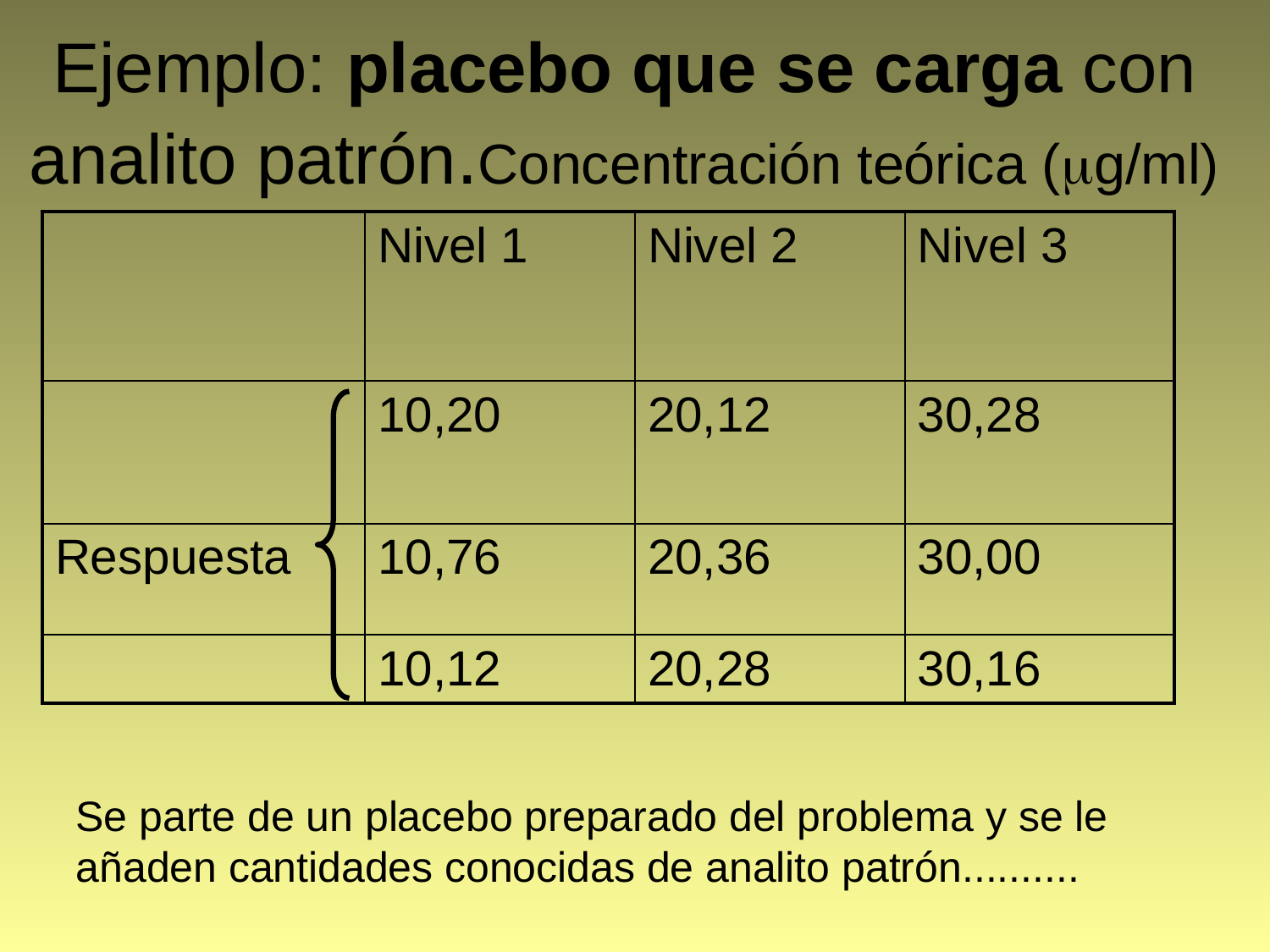

# Ejemplo: placebo que se carga con analito patrón.Concentración teórica (μg/ml)
|  | Nivel 1 | Nivel 2 | Nivel 3 |
| --- | --- | --- | --- |
|  | 10,20 | 20,12 | 30,28 |
| Respuesta | 10,76 | 20,36 | 30,00 |
|  | 10,12 | 20,28 | 30,16 |

Se parte de un placebo preparado del problema y se le añaden cantidades conocidas de analito patrón..........